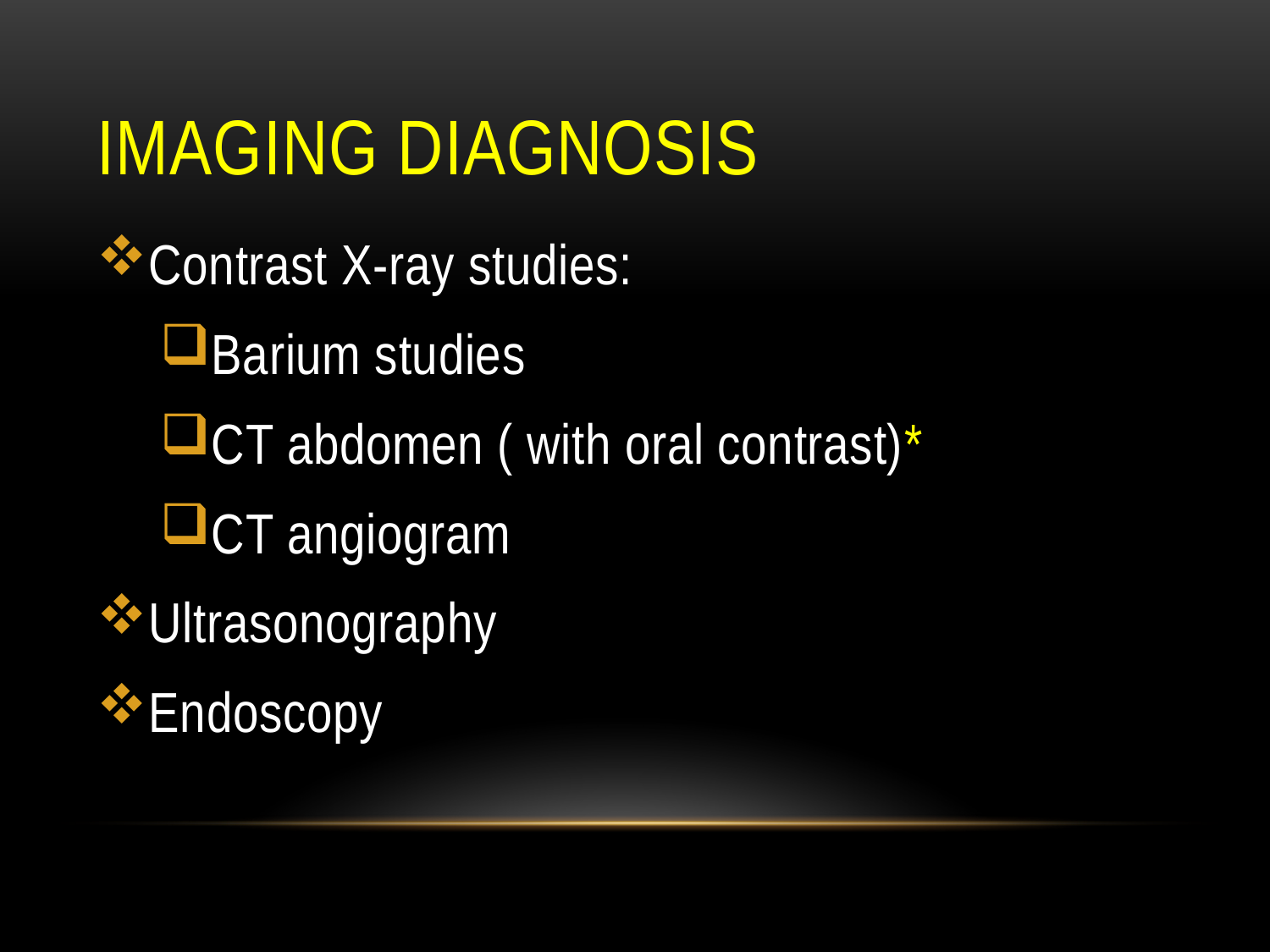

# Imaging diagnosis
Contrast X-ray studies:
Barium studies
CT abdomen ( with oral contrast)*
CT angiogram
Ultrasonography
Endoscopy